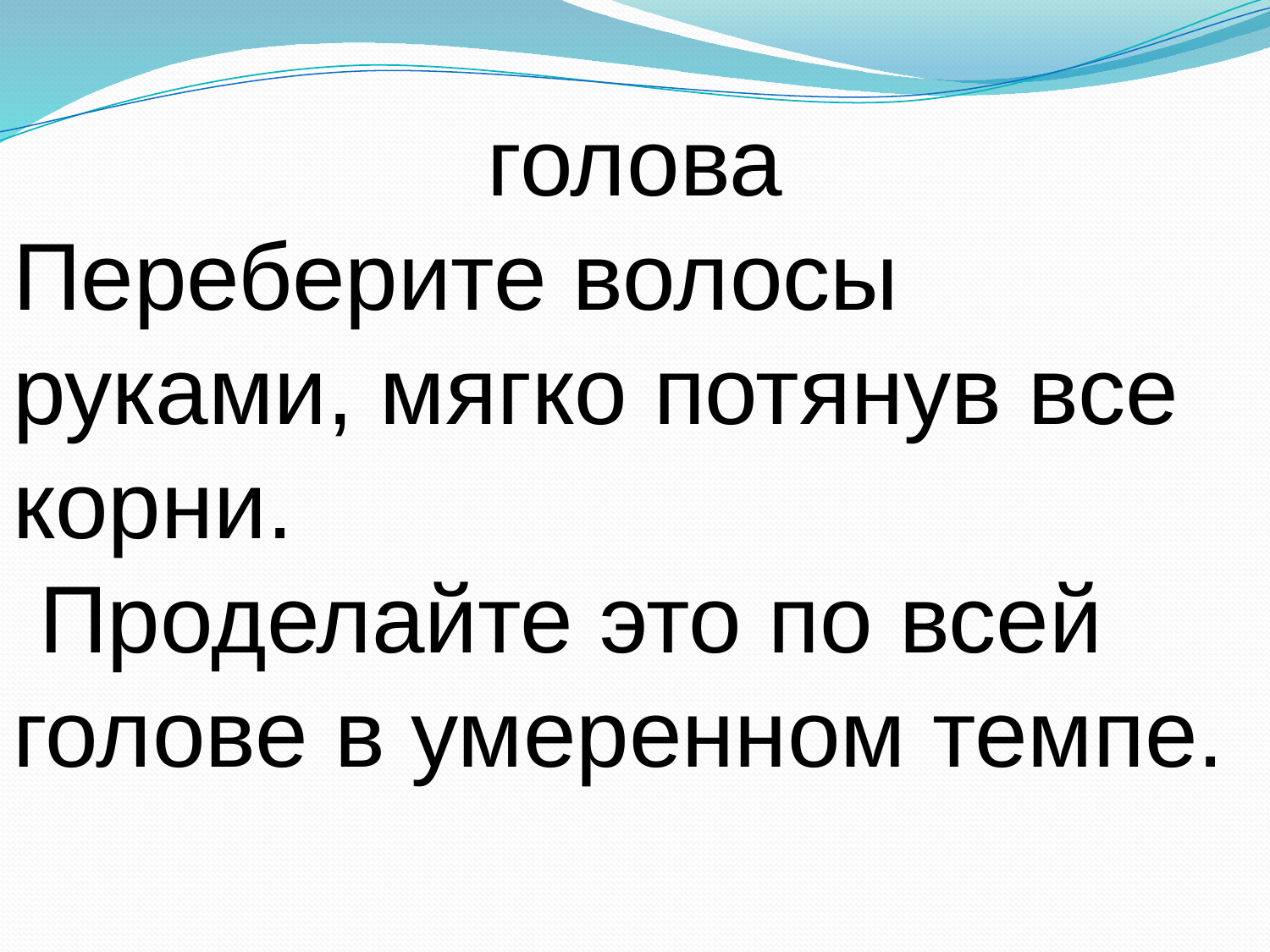

голова
Переберите волосы руками, мягко потянув все корни.
 Проделайте это по всей голове в умеренном темпе.